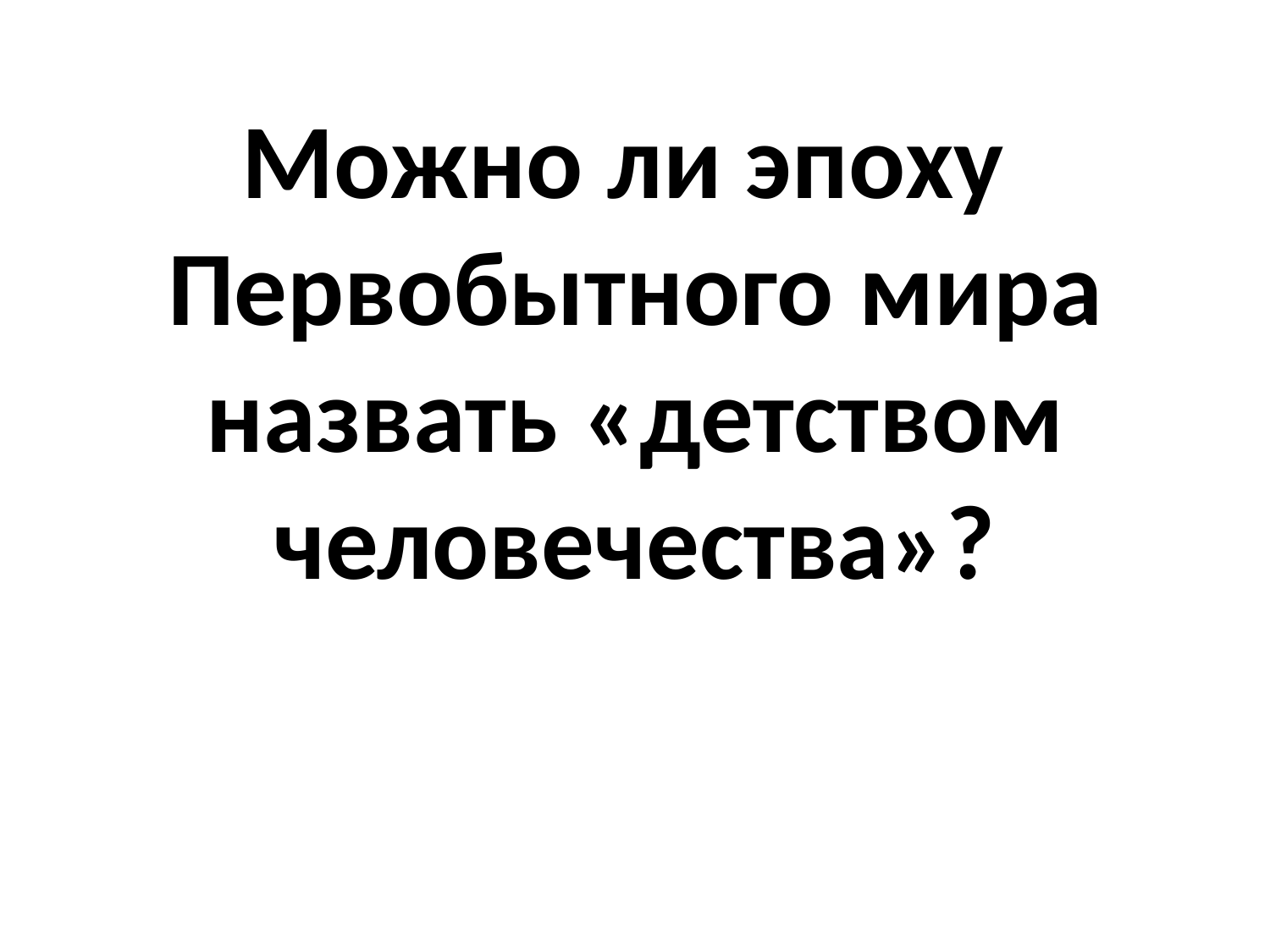

Можно ли эпоху  Первобытного мира назвать «детством человечества»?